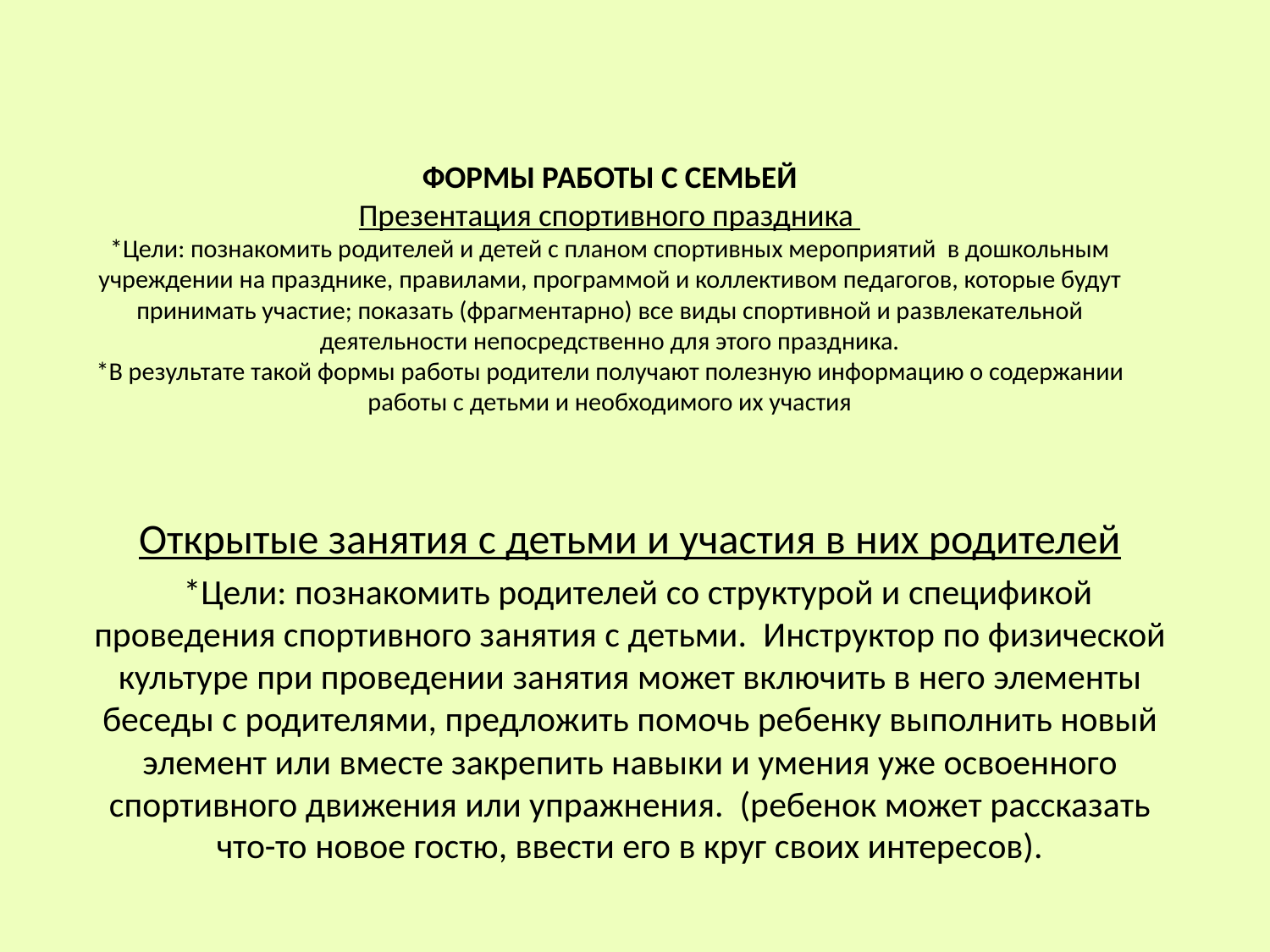

# ФОРМЫ РАБОТЫ С СЕМЬЕЙ Презентация спортивного праздника *Цели: познакомить родителей и детей с планом спортивных мероприятий  в дошкольным учреждении на празднике, правилами, программой и коллективом педагогов, которые будут принимать участие; показать (фрагментарно) все виды спортивной и развлекательной деятельности непосредственно для этого праздника. *В результате такой формы работы родители получают полезную информацию о содержании работы с детьми и необходимого их участия

Открытые занятия с детьми и участия в них родителей
  *Цели: познакомить родителей со структурой и спецификой проведения спортивного занятия с детьми.  Инструктор по физической культуре при проведении занятия может включить в него элементы беседы с родителями, предложить помочь ребенку выполнить новый элемент или вместе закрепить навыки и умения уже освоенного спортивного движения или упражнения.  (ребенок может рассказать что-то новое гостю, ввести его в круг своих интересов).